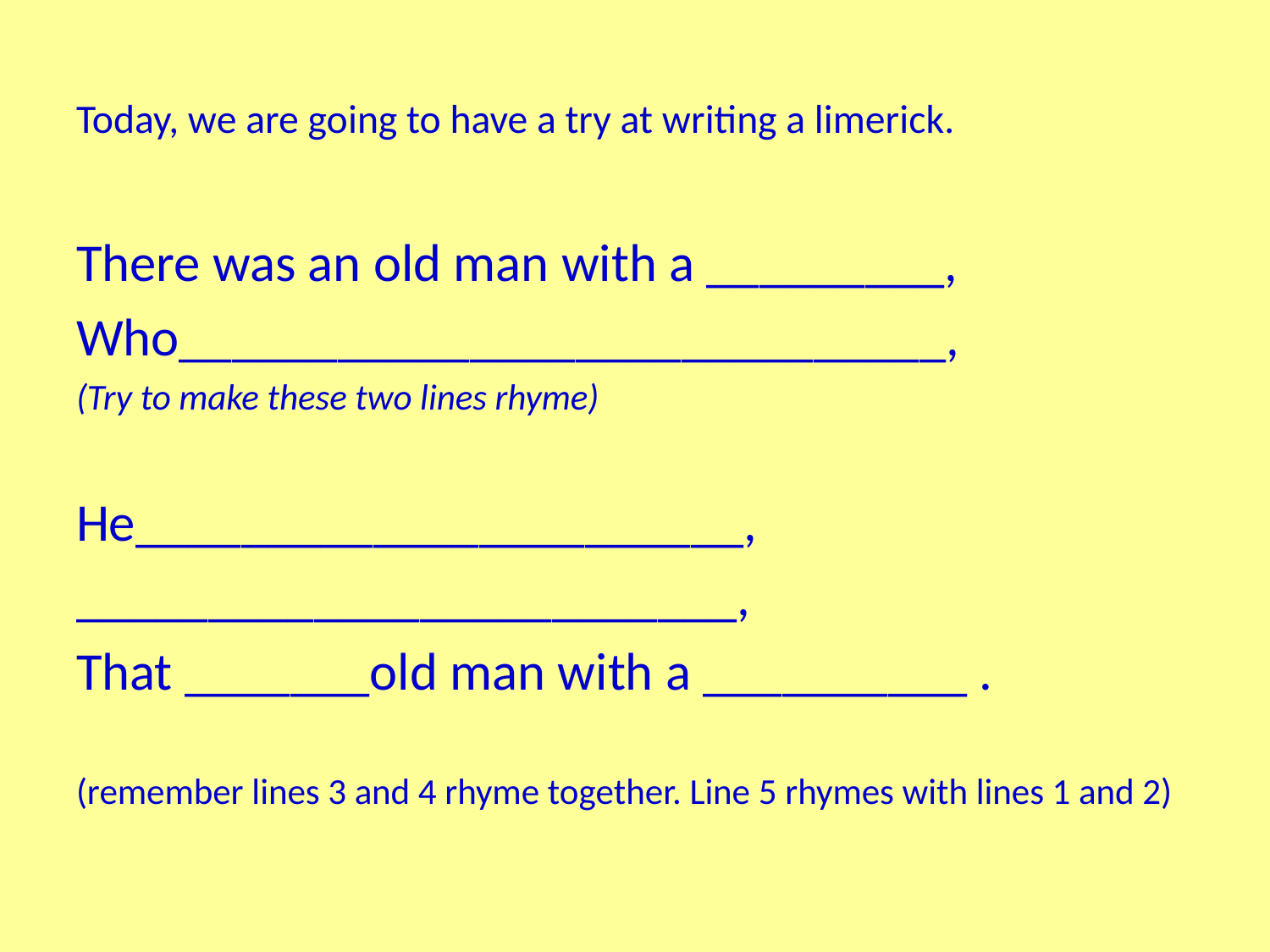

# Today, we are going to have a try at writing a limerick.
There was an old man with a _________,
Who_____________________________,
(Try to make these two lines rhyme)

He_______________________,
_________________________,
That _______old man with a __________ .

(remember lines 3 and 4 rhyme together. Line 5 rhymes with lines 1 and 2)